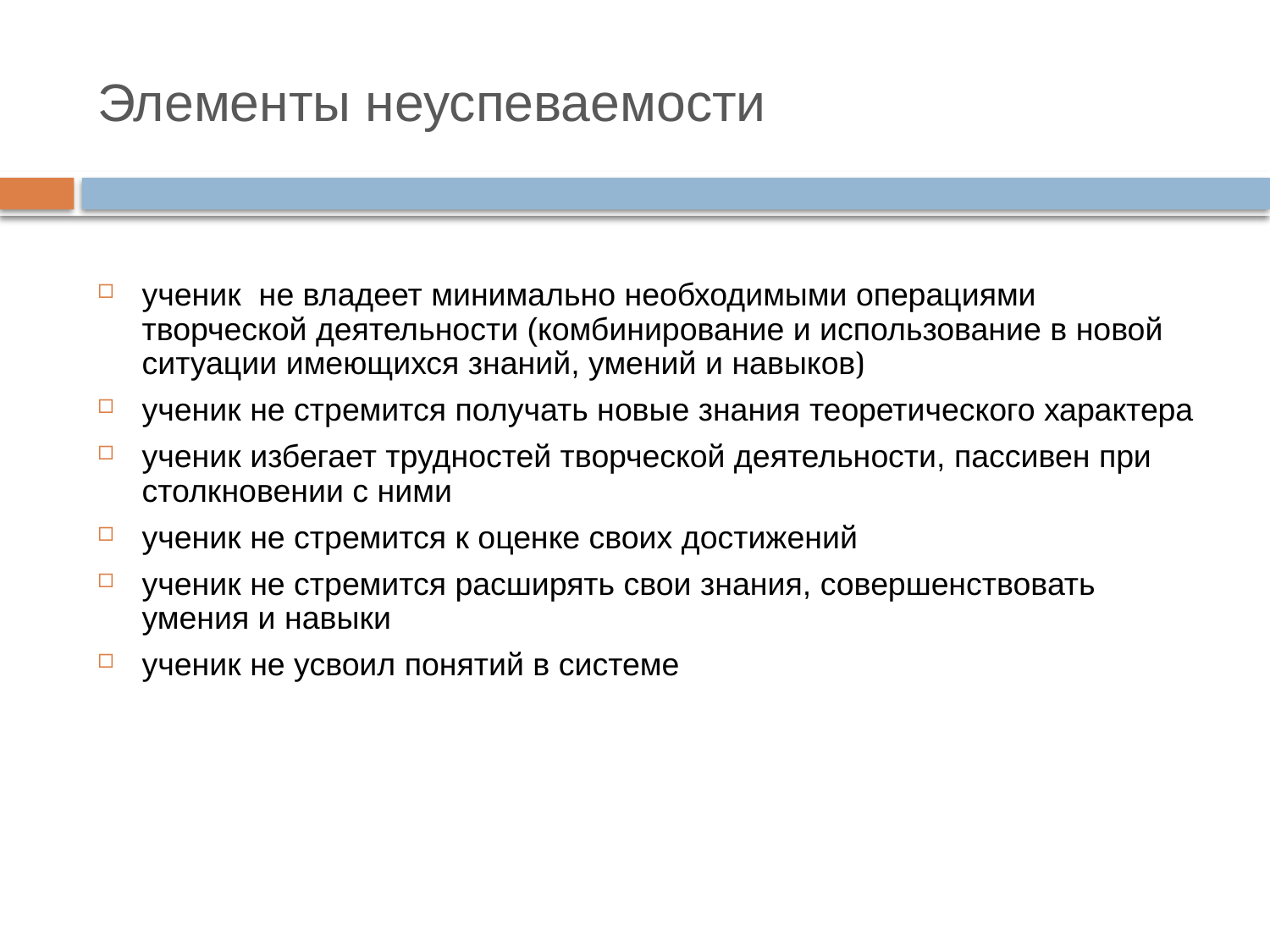

# Элементы неуспеваемости

ученик  не владеет минимально необходимыми операциями творческой деятельности (комбинирование и использование в новой ситуации имеющихся знаний, умений и навыков)
ученик не стремится получать новые знания теоретического характера
ученик избегает трудностей творческой деятельности, пассивен при столкновении с ними
ученик не стремится к оценке своих достижений
ученик не стремится расширять свои знания, совершенствовать умения и навыки
ученик не усвоил понятий в системе